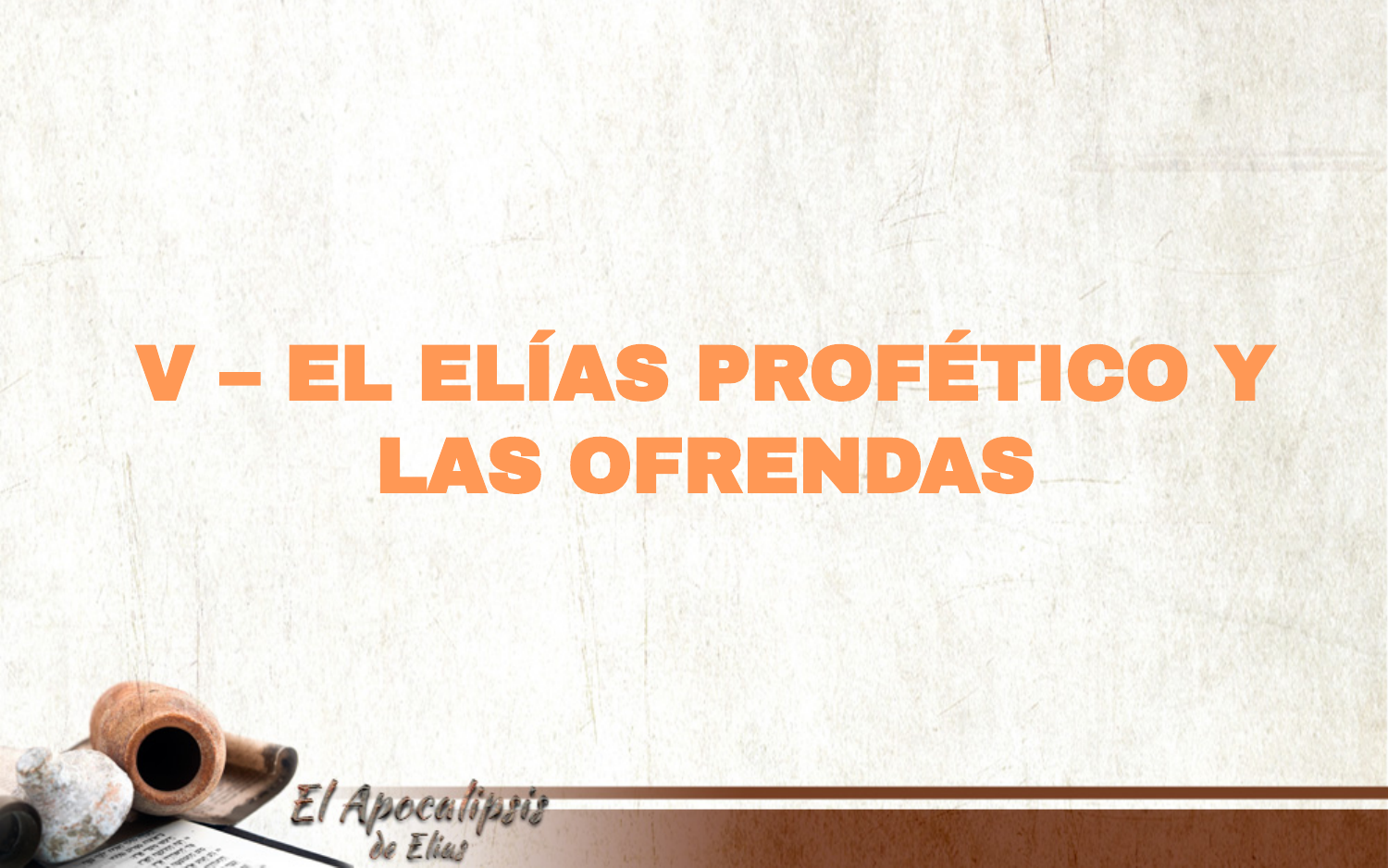

V – EL ELÍAS PROFÉTICO Y LAS OFRENDAS